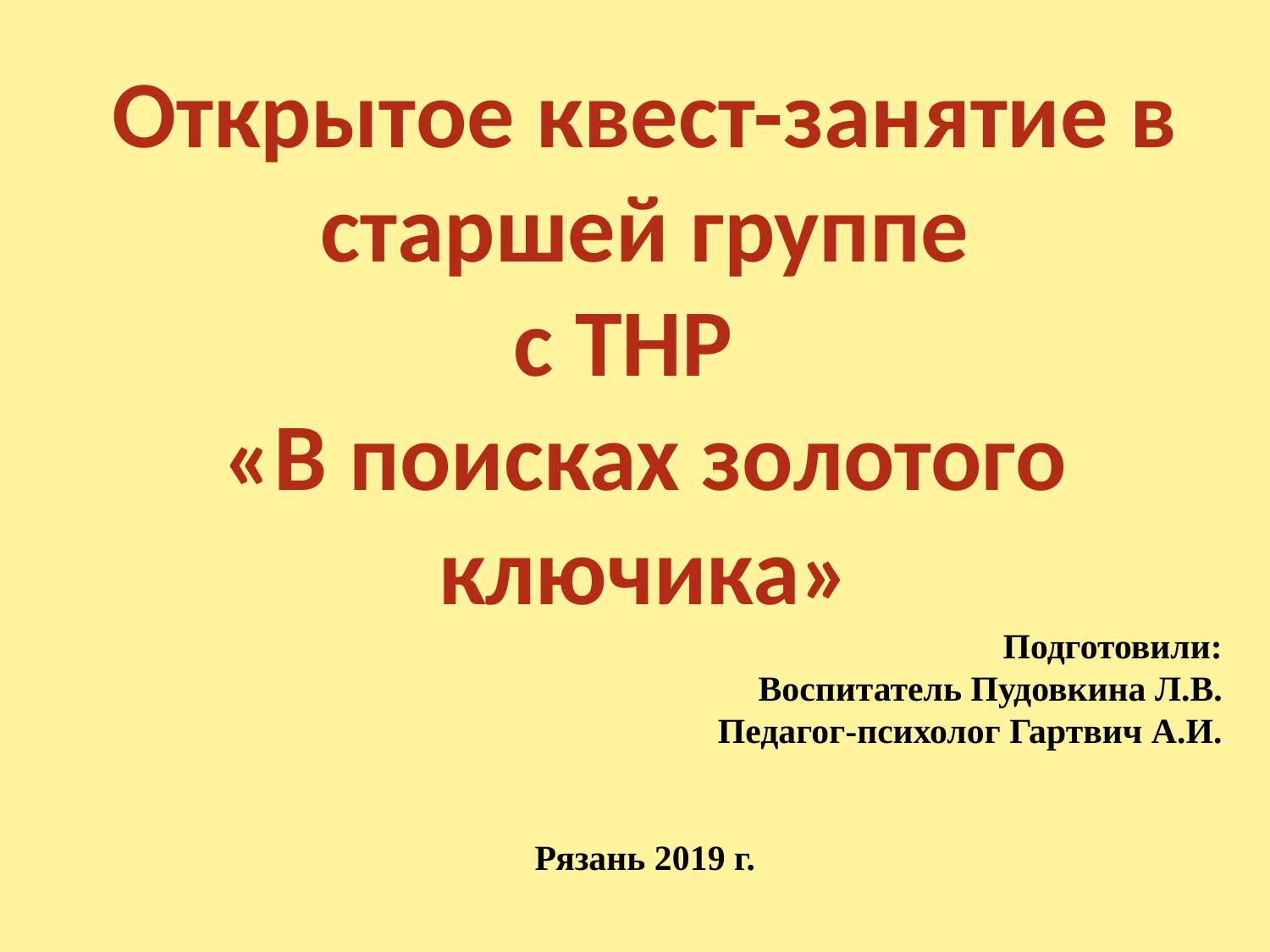

Открытое квест-занятие в старшей группе
с ТНР
«В поисках золотого ключика»
Подготовили:
Воспитатель Пудовкина Л.В.
Педагог-психолог Гартвич А.И.

Рязань 2019 г.